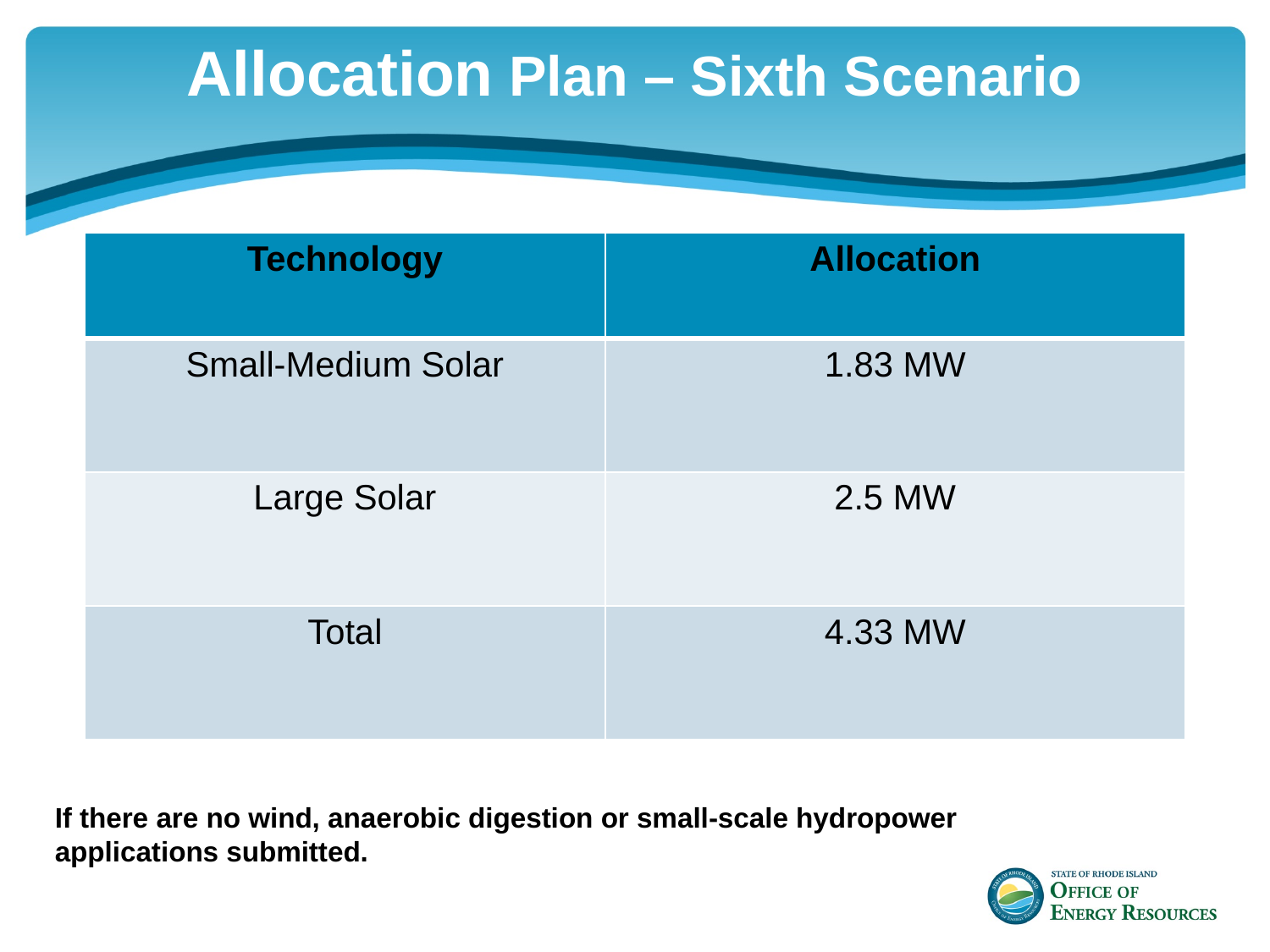

# Allocation Plan – Sixth Scenario
| Technology | Allocation |
| --- | --- |
| Small-Medium Solar | 1.83 MW |
| Large Solar | 2.5 MW |
| Total | 4.33 MW |
If there are no wind, anaerobic digestion or small-scale hydropower applications submitted.